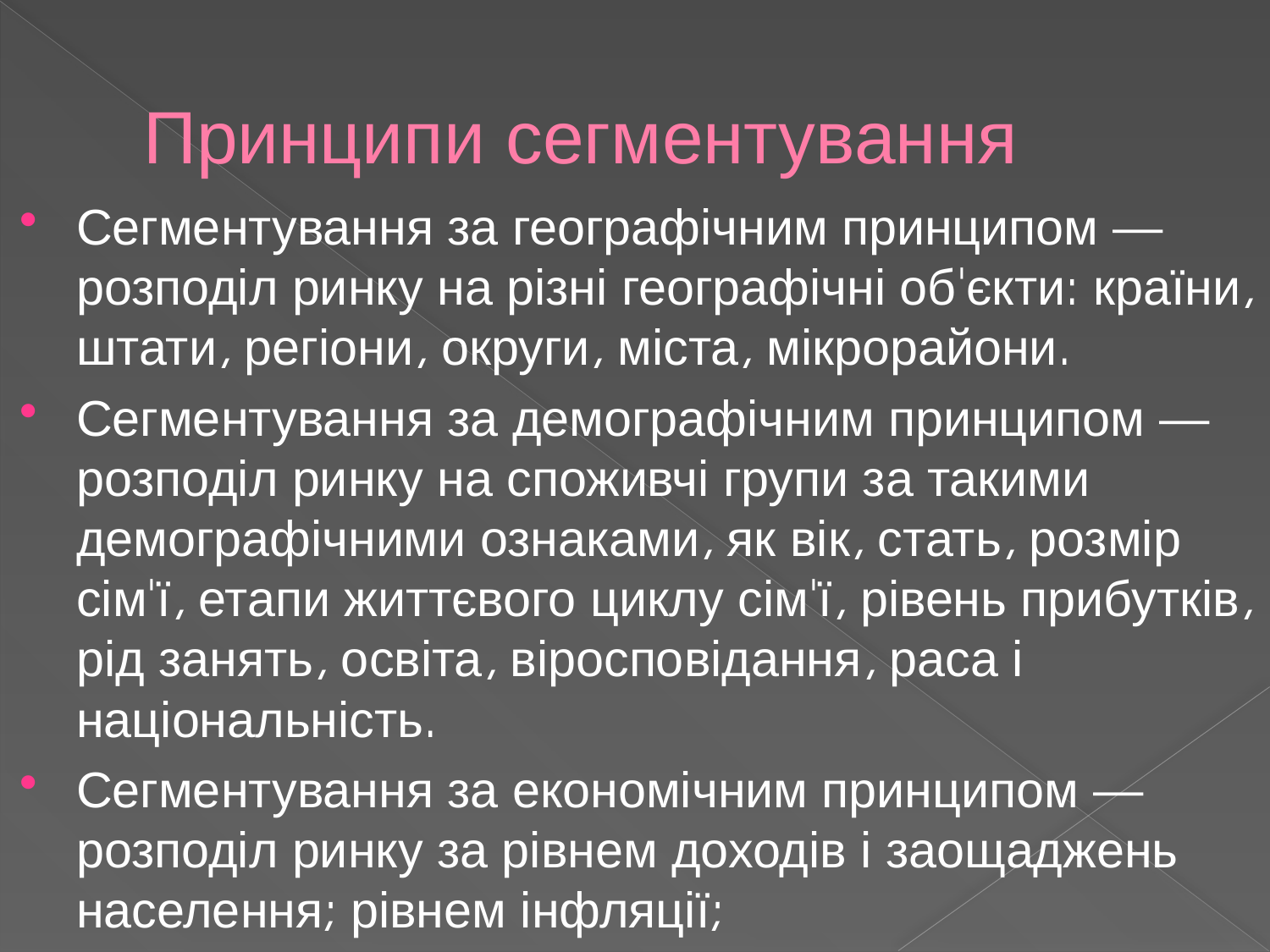

# Принципи сегментування
Сегментування за географічним принципом — розподіл ринку на різні географічні об'єкти: країни, штати, регіони, округи, міста, мікрорайони.
Сегментування за демографічним принципом — розподіл ринку на споживчі групи за такими демографічними ознаками, як вік, стать, розмір сім'ї, етапи життєвого циклу сім'ї, рівень прибутків, рід занять, освіта, віросповідання, раса і національність.
Сегментування за економічним принципом — розподіл ринку за рівнем доходів і заощаджень населення; рівнем інфляції;